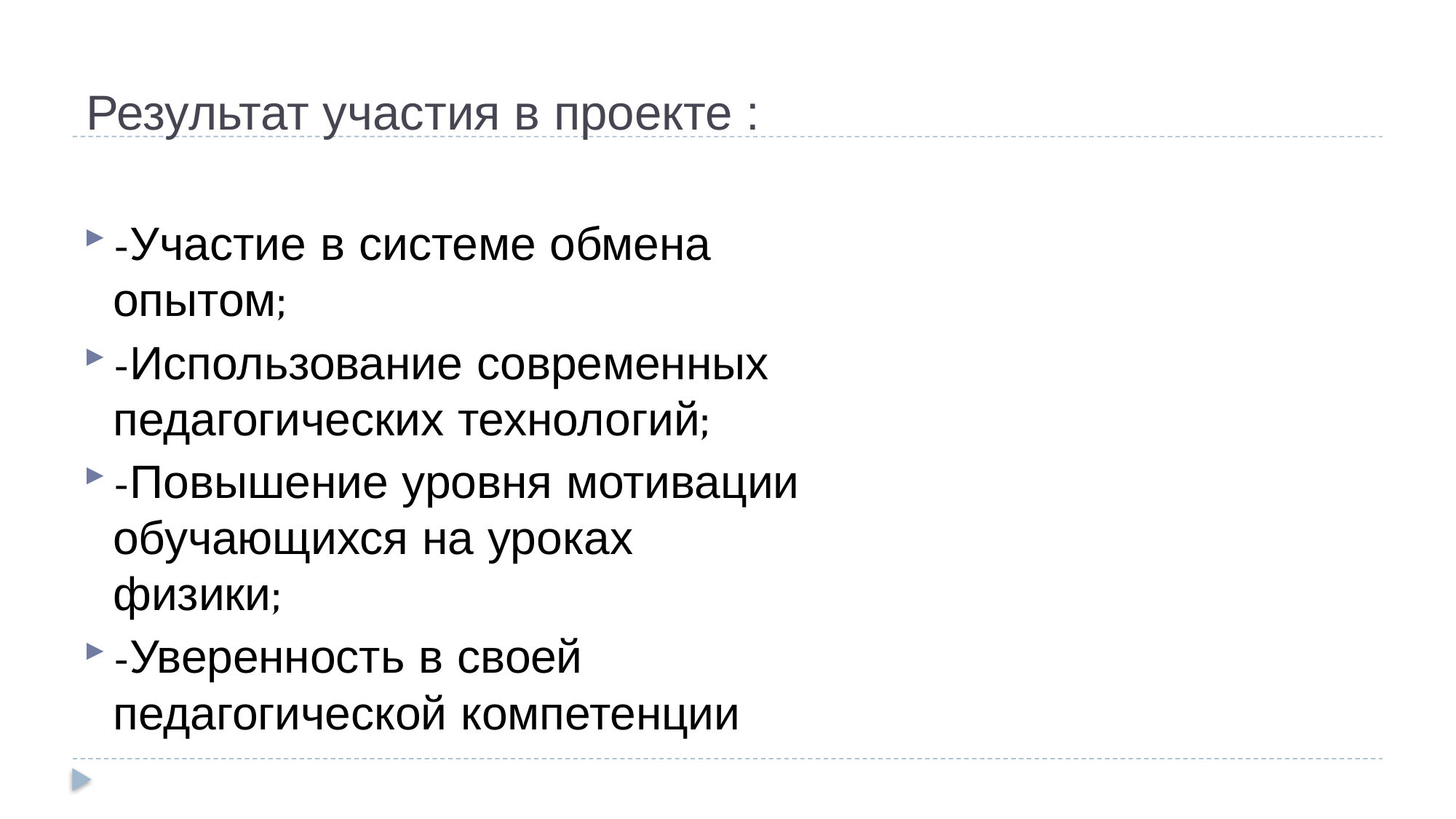

# Результат участия в проекте :

-Участие в системе обмена опытом;
-Использование современных педагогических технологий;
-Повышение уровня мотивации обучающихся на уроках физики;
-Уверенность в своей педагогической компетенции